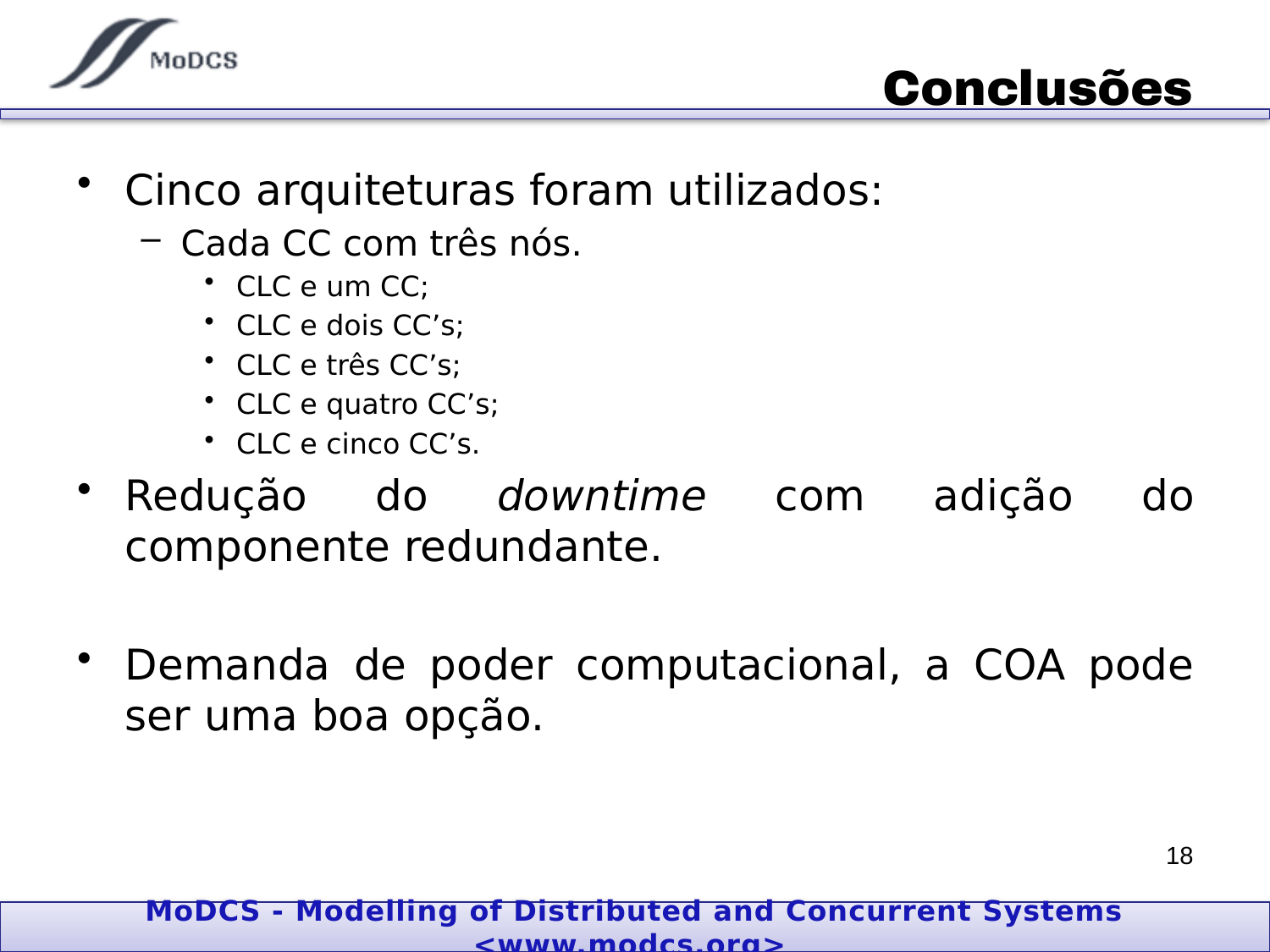

# Conclusões
Cinco arquiteturas foram utilizados:
Cada CC com três nós.
CLC e um CC;
CLC e dois CC’s;
CLC e três CC’s;
CLC e quatro CC’s;
CLC e cinco CC’s.
Redução do downtime com adição do componente redundante.

Demanda de poder computacional, a COA pode ser uma boa opção.

18